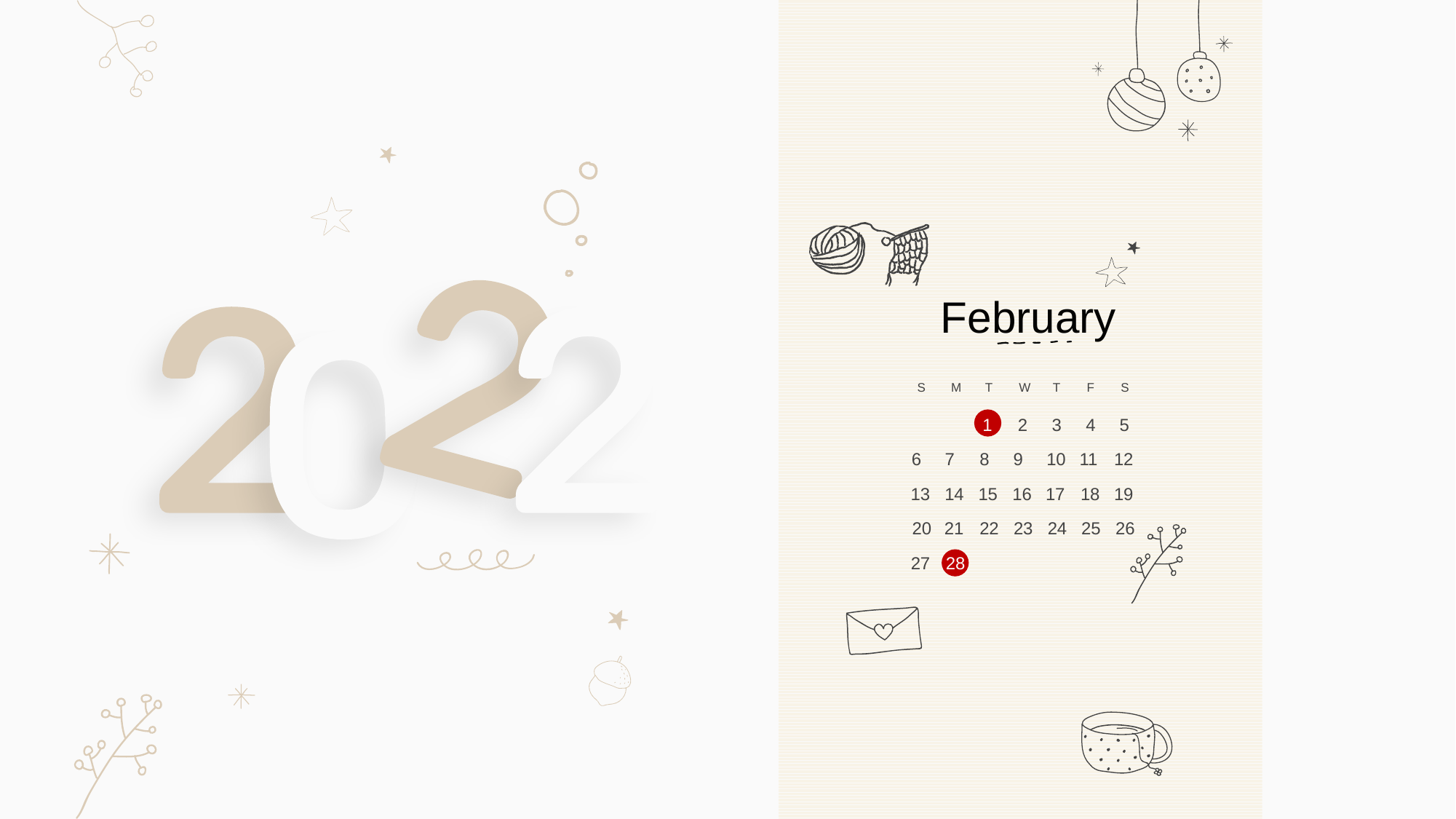

February

S

M

T

W

T

F

S
1
2
3
4
5

6
7
8
9
10
11
12
13
14
15
16

17

18

19
20
21
22
23

24
25
26

27
28